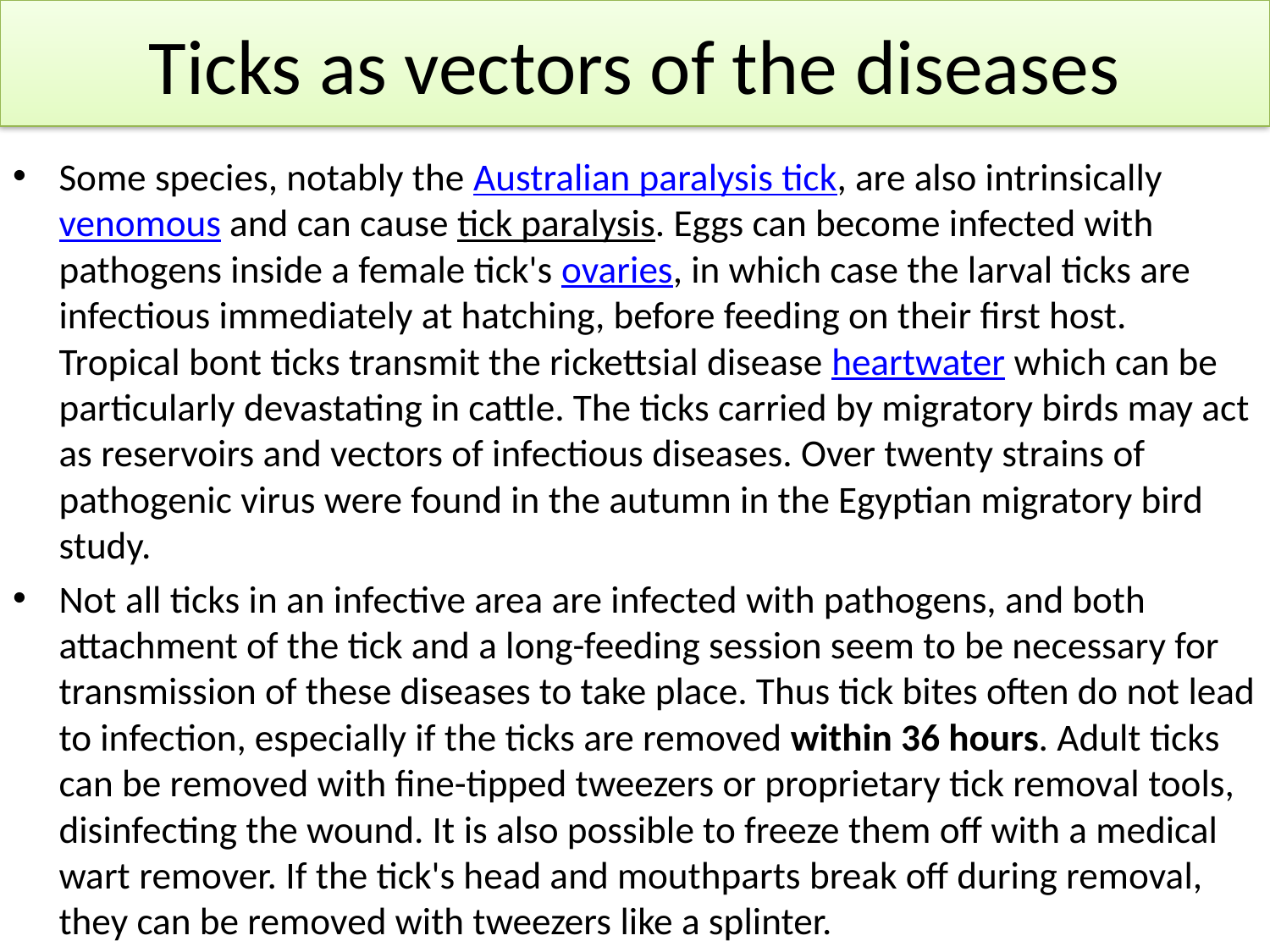

# Ticks as vectors of the diseases
Some species, notably the Australian paralysis tick, are also intrinsically venomous and can cause tick paralysis. Eggs can become infected with pathogens inside a female tick's ovaries, in which case the larval ticks are infectious immediately at hatching, before feeding on their first host. Tropical bont ticks transmit the rickettsial disease heartwater which can be particularly devastating in cattle. The ticks carried by migratory birds may act as reservoirs and vectors of infectious diseases. Over twenty strains of pathogenic virus were found in the autumn in the Egyptian migratory bird study.
Not all ticks in an infective area are infected with pathogens, and both attachment of the tick and a long-feeding session seem to be necessary for transmission of these diseases to take place. Thus tick bites often do not lead to infection, especially if the ticks are removed within 36 hours. Adult ticks can be removed with fine-tipped tweezers or proprietary tick removal tools, disinfecting the wound. It is also possible to freeze them off with a medical wart remover. If the tick's head and mouthparts break off during removal, they can be removed with tweezers like a splinter.